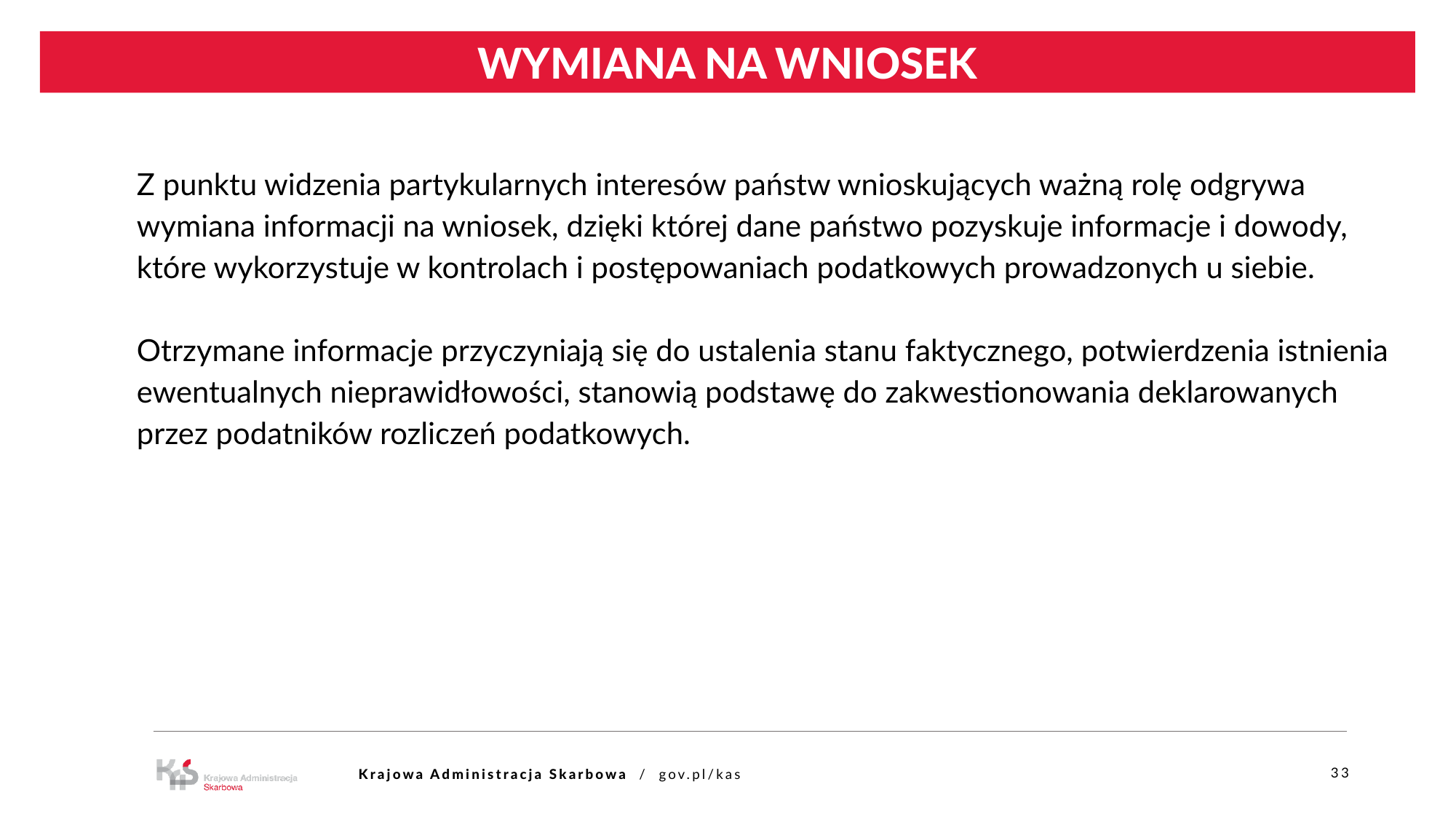

WYMIANA NA WNIOSEK
Z punktu widzenia partykularnych interesów państw wnioskujących ważną rolę odgrywa wymiana informacji na wniosek, dzięki której dane państwo pozyskuje informacje i dowody, które wykorzystuje w kontrolach i postępowaniach podatkowych prowadzonych u siebie.

Otrzymane informacje przyczyniają się do ustalenia stanu faktycznego, potwierdzenia istnienia  ewentualnych nieprawidłowości, stanowią podstawę do zakwestionowania deklarowanych przez podatników rozliczeń podatkowych.